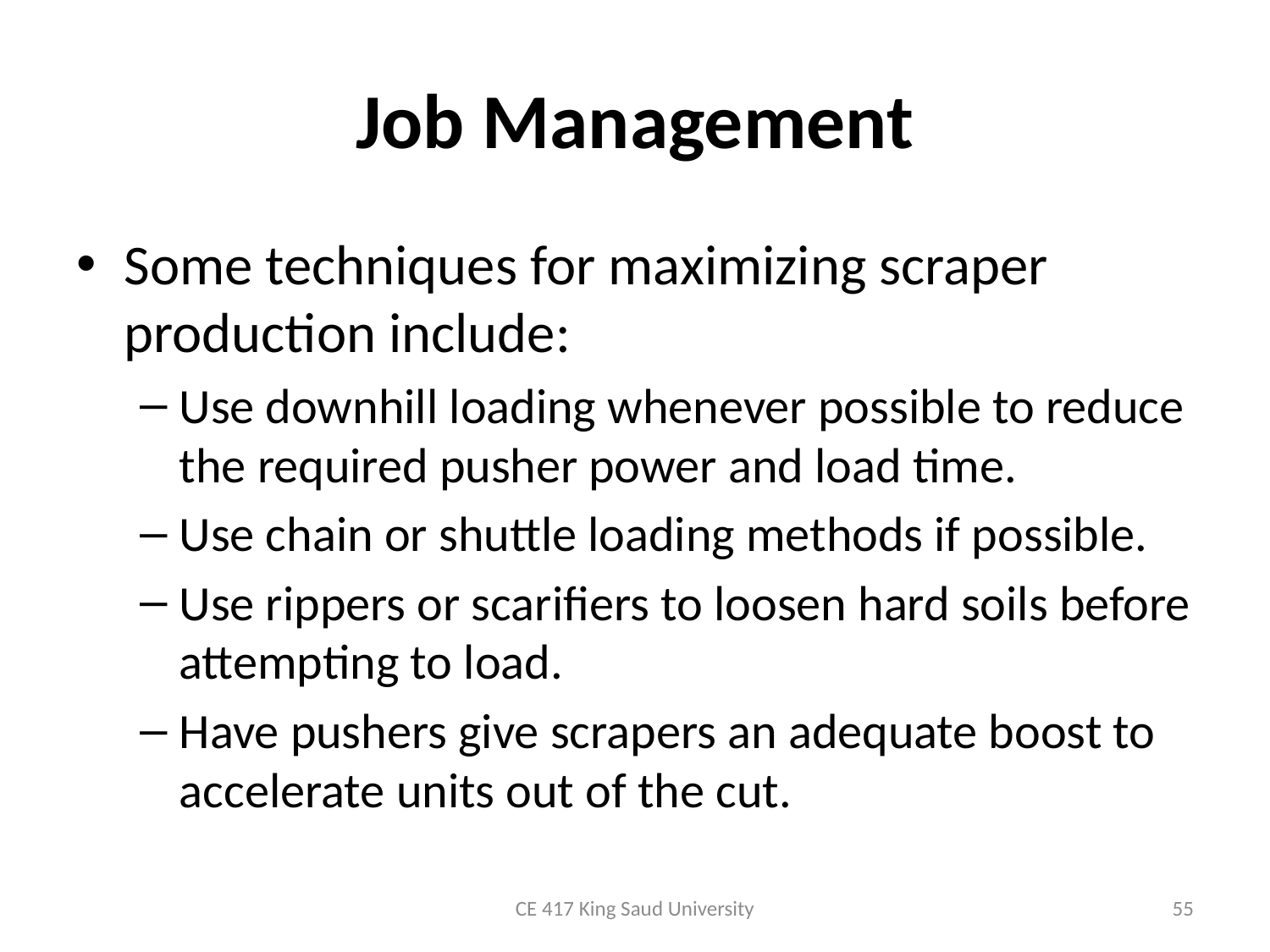

# Job Management
Some techniques for maximizing scraper production include:
Use downhill loading whenever possible to reduce the required pusher power and load time.
Use chain or shuttle loading methods if possible.
Use rippers or scarifiers to loosen hard soils before attempting to load.
Have pushers give scrapers an adequate boost to accelerate units out of the cut.
CE 417 King Saud University
55